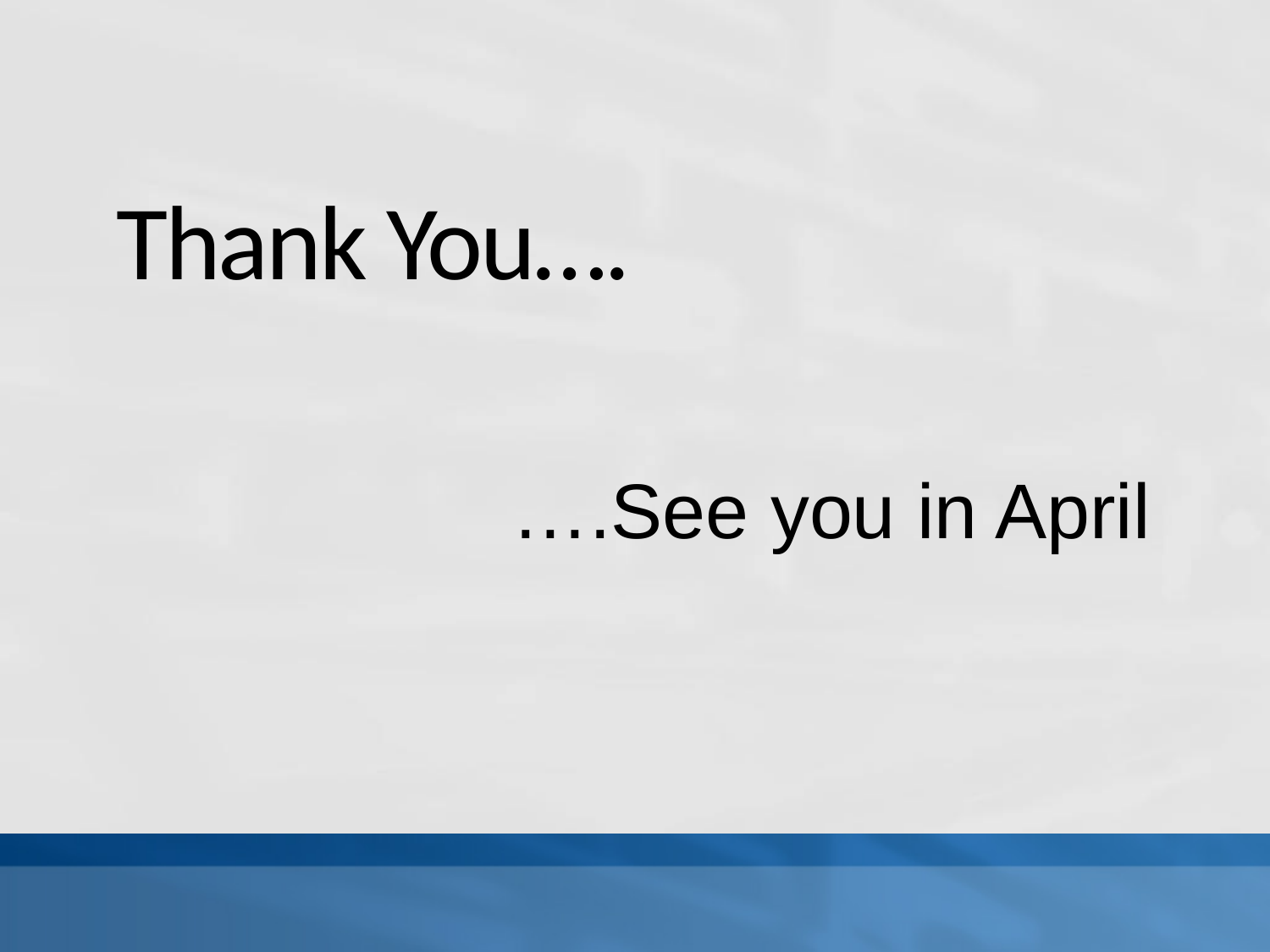

# Thank You….
….See you in April